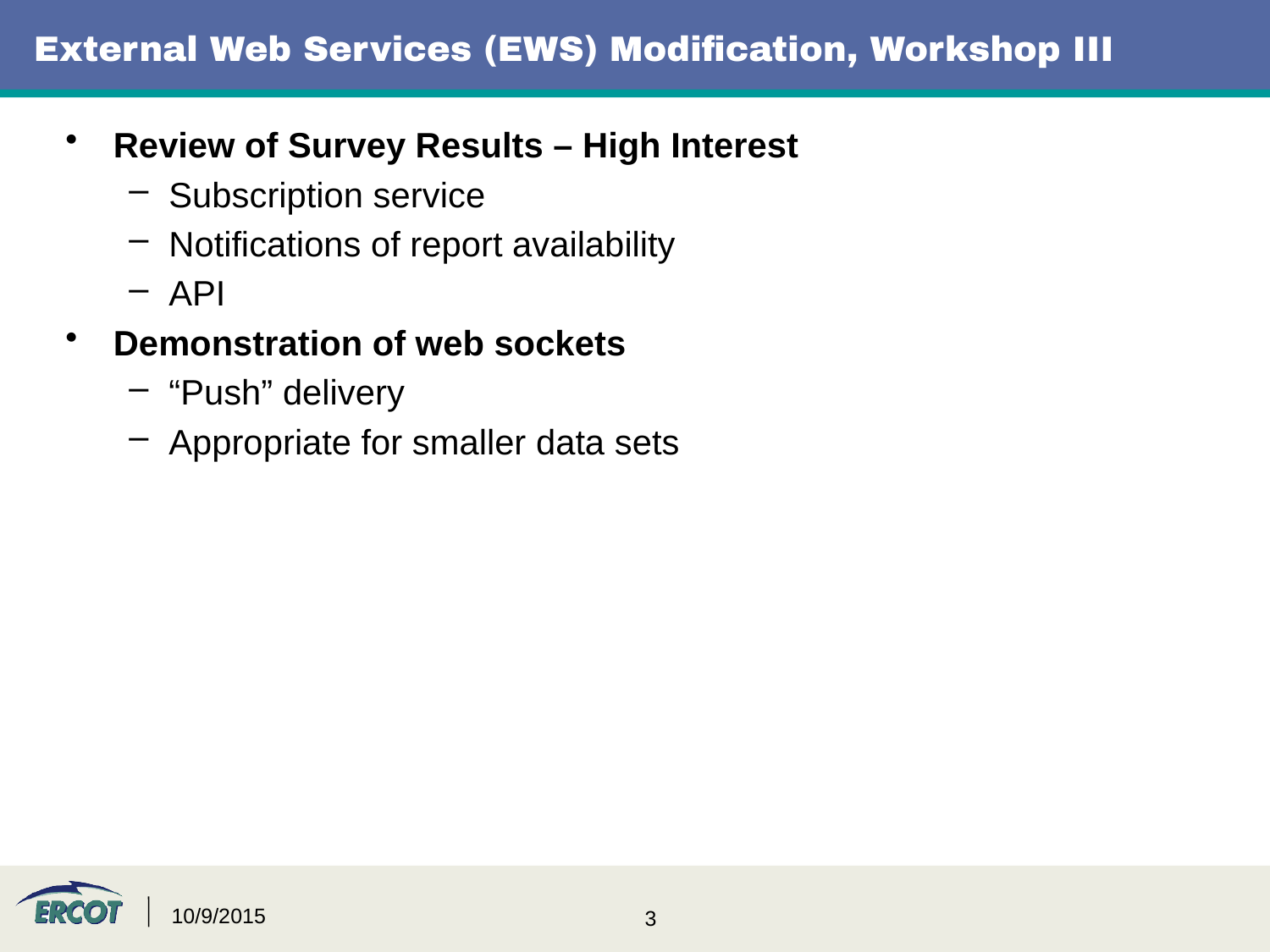

# External Web Services (EWS) Modification, Workshop III
Review of Survey Results – High Interest
Subscription service
Notifications of report availability
API
Demonstration of web sockets
“Push” delivery
Appropriate for smaller data sets
10/9/2015